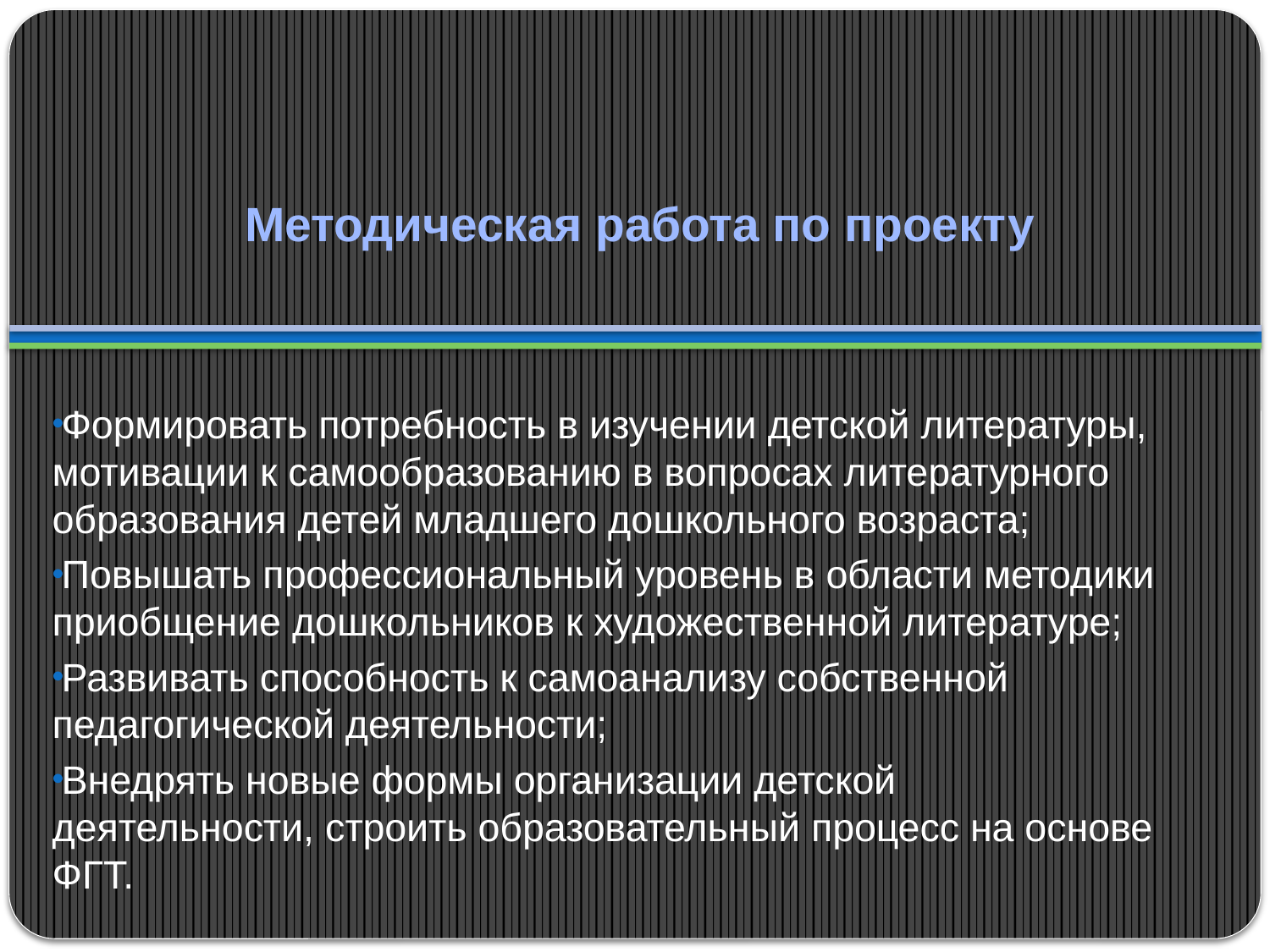

# Методическая работа по проекту
Формировать потребность в изучении детской литературы, мотивации к самообразованию в вопросах литературного образования детей младшего дошкольного возраста;
Повышать профессиональный уровень в области методики приобщение дошкольников к художественной литературе;
Развивать способность к самоанализу собственной педагогической деятельности;
Внедрять новые формы организации детской деятельности, строить образовательный процесс на основе ФГТ.